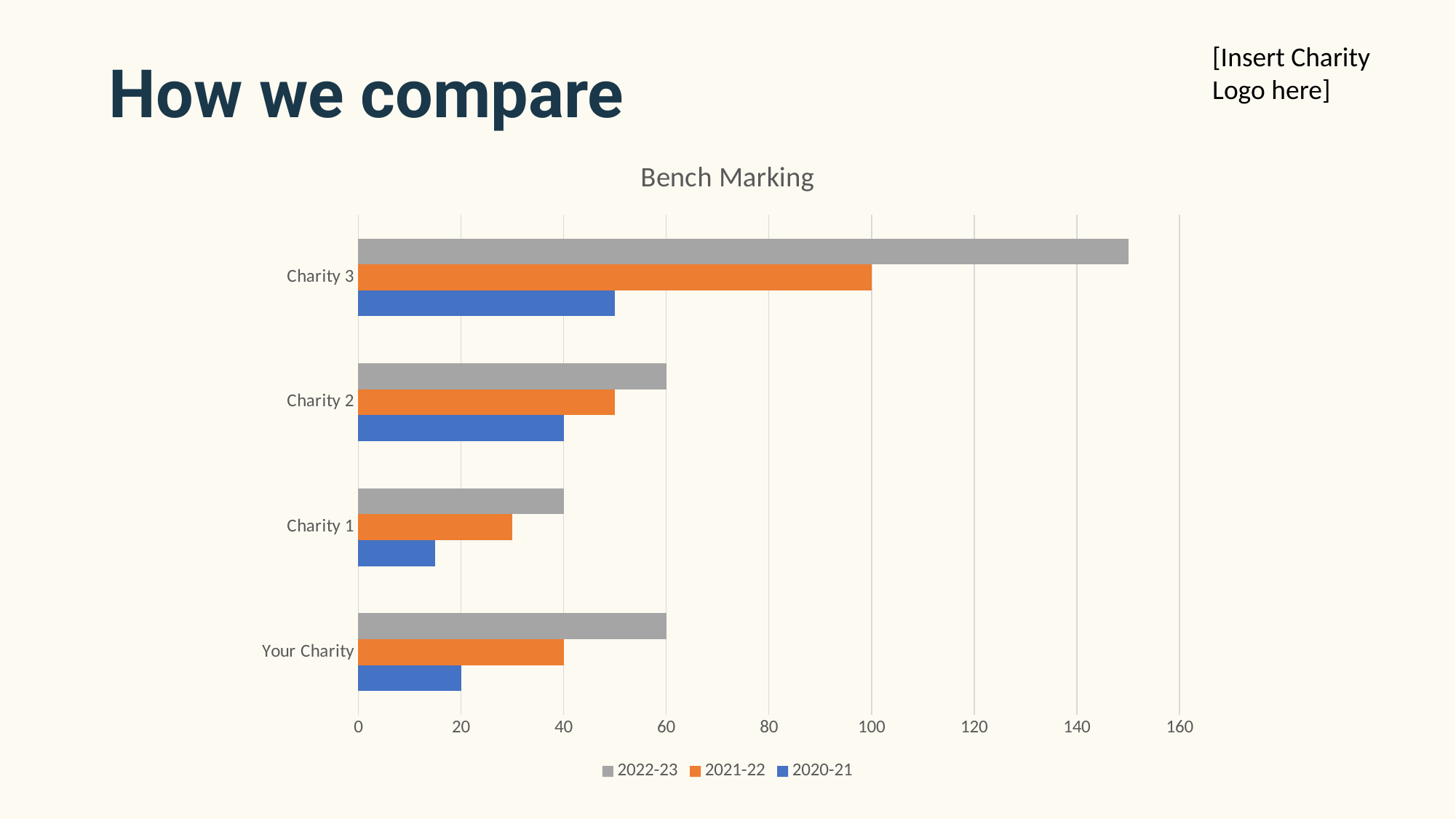

# How we compare
[Insert Charity Logo here]

### Chart: Bench Marking

| Category | 2020-21 | 2021-22 | 2022-23 |
|---|---|---|---|
| Your Charity | 20.0 | 40.0 | 60.0 |
| Charity 1 | 15.0 | 30.0 | 40.0 |
| Charity 2 | 40.0 | 50.0 | 60.0 |
| Charity 3 | 50.0 | 100.0 | 150.0 |